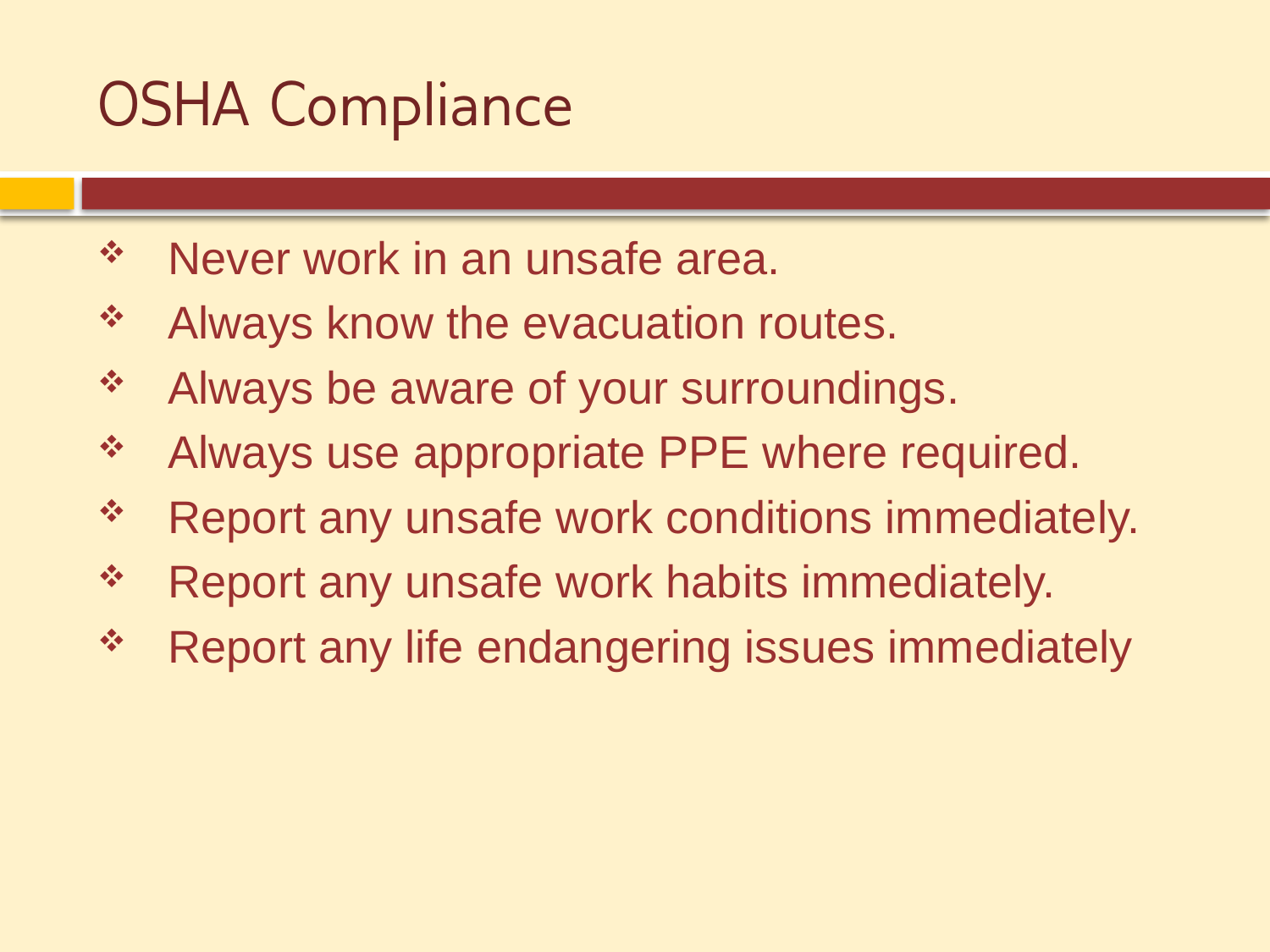

# OSHA Compliance
Never work in an unsafe area.
Always know the evacuation routes.
Always be aware of your surroundings.
Always use appropriate PPE where required.
Report any unsafe work conditions immediately.
Report any unsafe work habits immediately.
Report any life endangering issues immediately